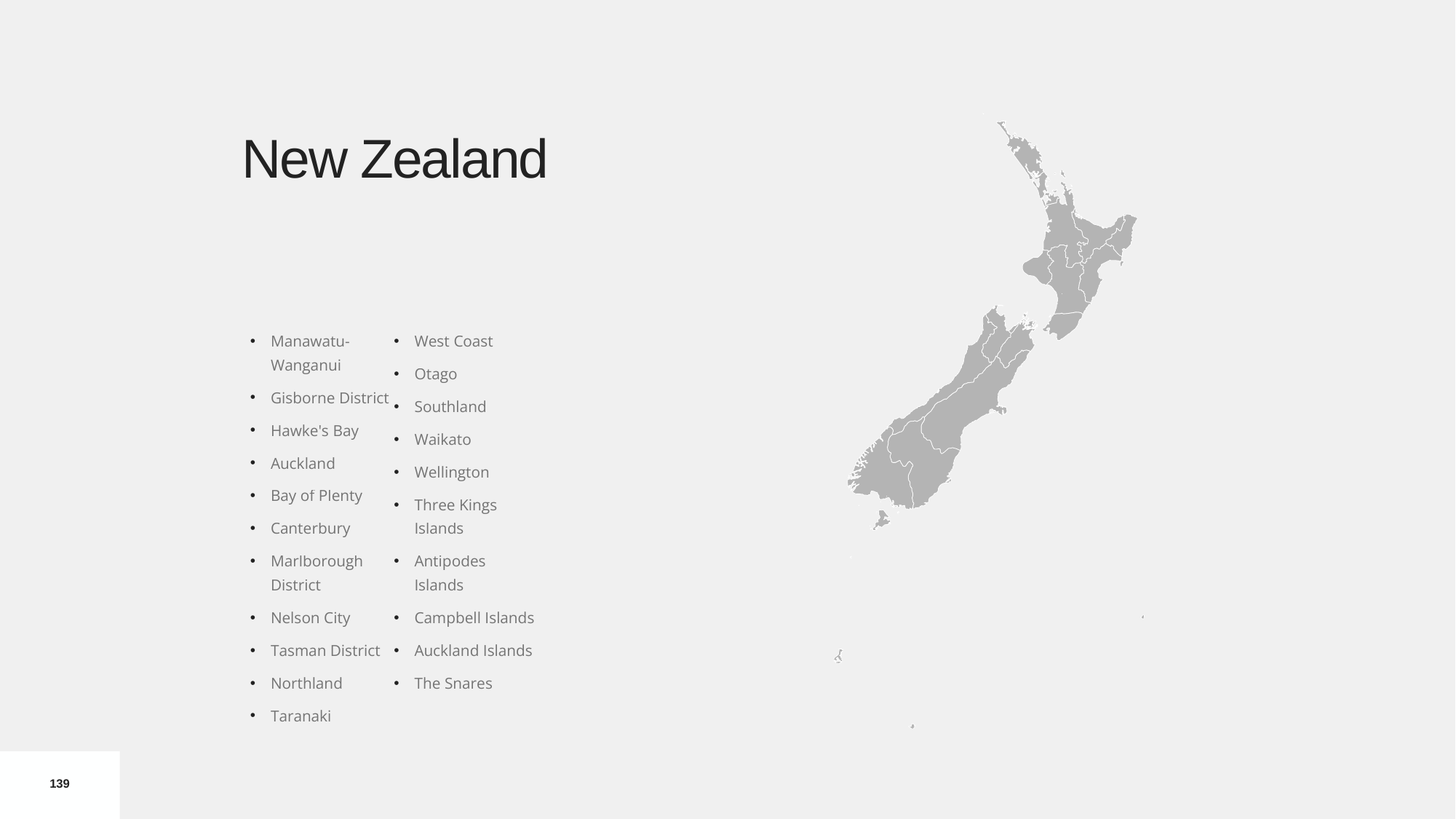

# New Zealand

Manawatu-Wanganui
Gisborne District
Hawke's Bay
Auckland
Bay of Plenty
Canterbury
Marlborough District
Nelson City
Tasman District
Northland
Taranaki
West Coast
Otago
Southland
Waikato
Wellington
Three Kings Islands
Antipodes Islands
Campbell Islands
Auckland Islands
The Snares